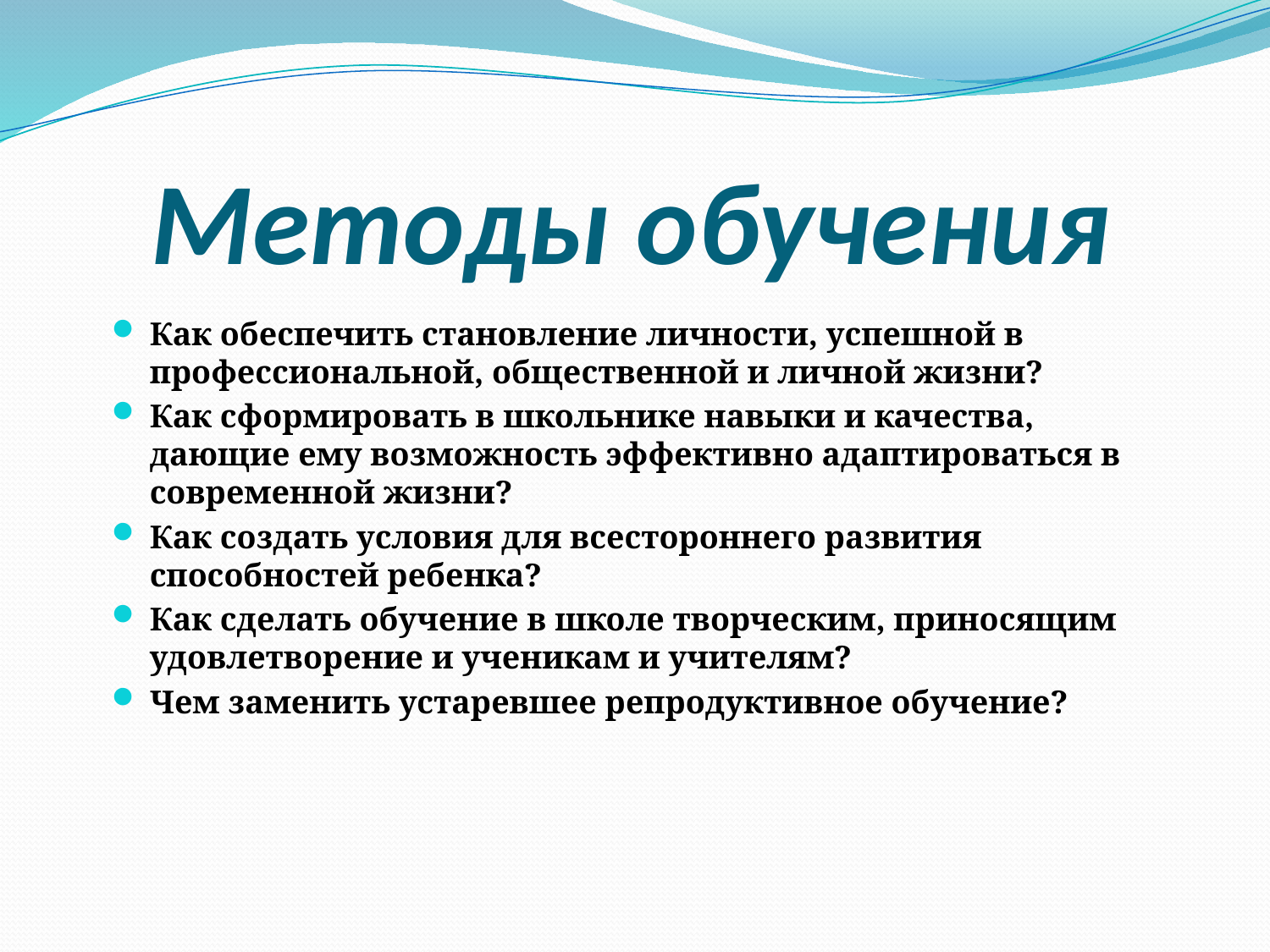

# Методы обучения
Как обеспечить становление личности, успешной в профессиональной, общественной и личной жизни?
Как сформировать в школьнике навыки и качества, дающие ему возможность эффективно адаптироваться в современной жизни?
Как создать условия для всестороннего развития способностей ребенка?
Как сделать обучение в школе творческим, приносящим удовлетворение и ученикам и учителям?
Чем заменить устаревшее репродуктивное обучение?